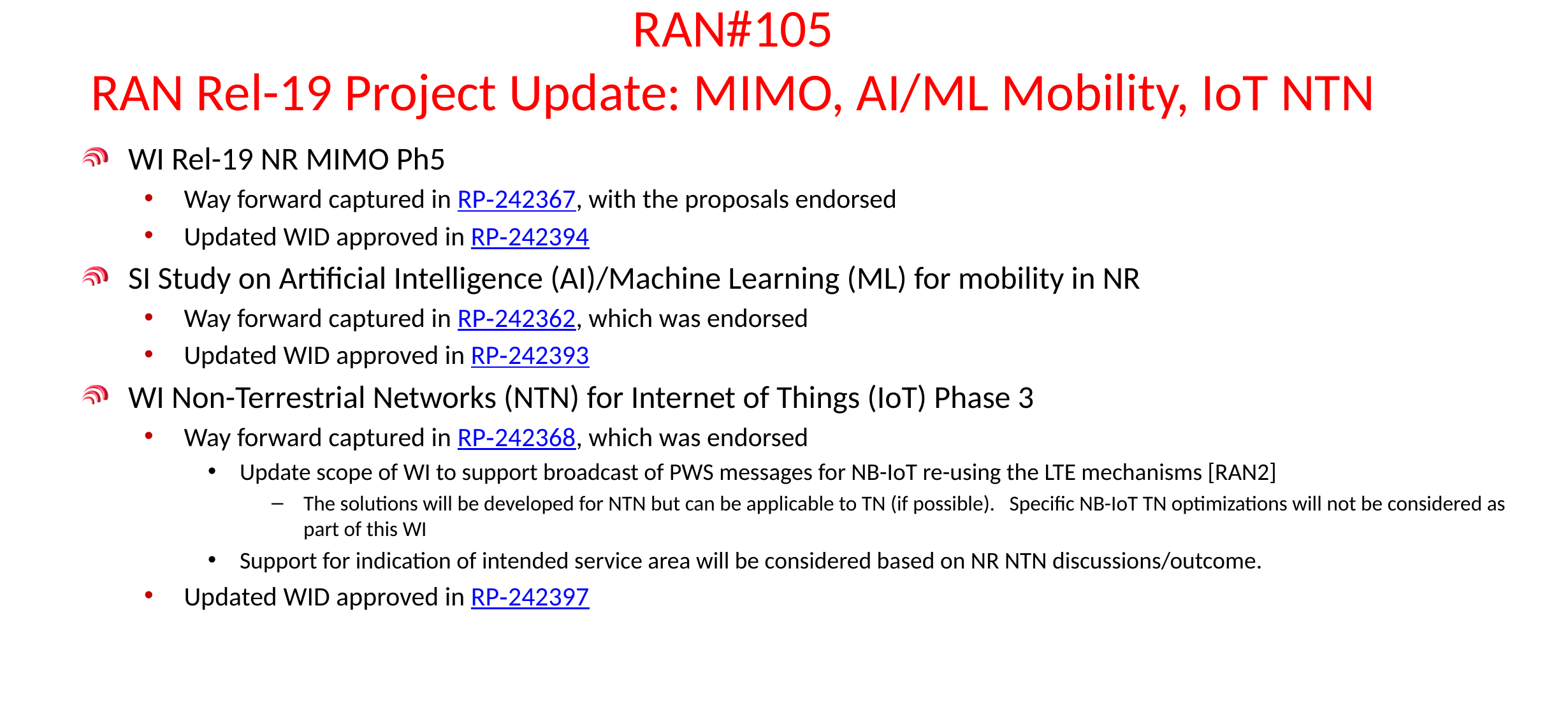

# RAN#105 RAN Rel-19 Project Update: MIMO, AI/ML Mobility, IoT NTN
WI Rel-19 NR MIMO Ph5
Way forward captured in RP‑242367, with the proposals endorsed
Updated WID approved in RP‑242394
SI Study on Artificial Intelligence (AI)/Machine Learning (ML) for mobility in NR
Way forward captured in RP‑242362, which was endorsed
Updated WID approved in RP‑242393
WI Non-Terrestrial Networks (NTN) for Internet of Things (IoT) Phase 3
Way forward captured in RP‑242368, which was endorsed
Update scope of WI to support broadcast of PWS messages for NB-IoT re-using the LTE mechanisms [RAN2]
The solutions will be developed for NTN but can be applicable to TN (if possible).   Specific NB-IoT TN optimizations will not be considered as part of this WI
Support for indication of intended service area will be considered based on NR NTN discussions/outcome.
Updated WID approved in RP‑242397